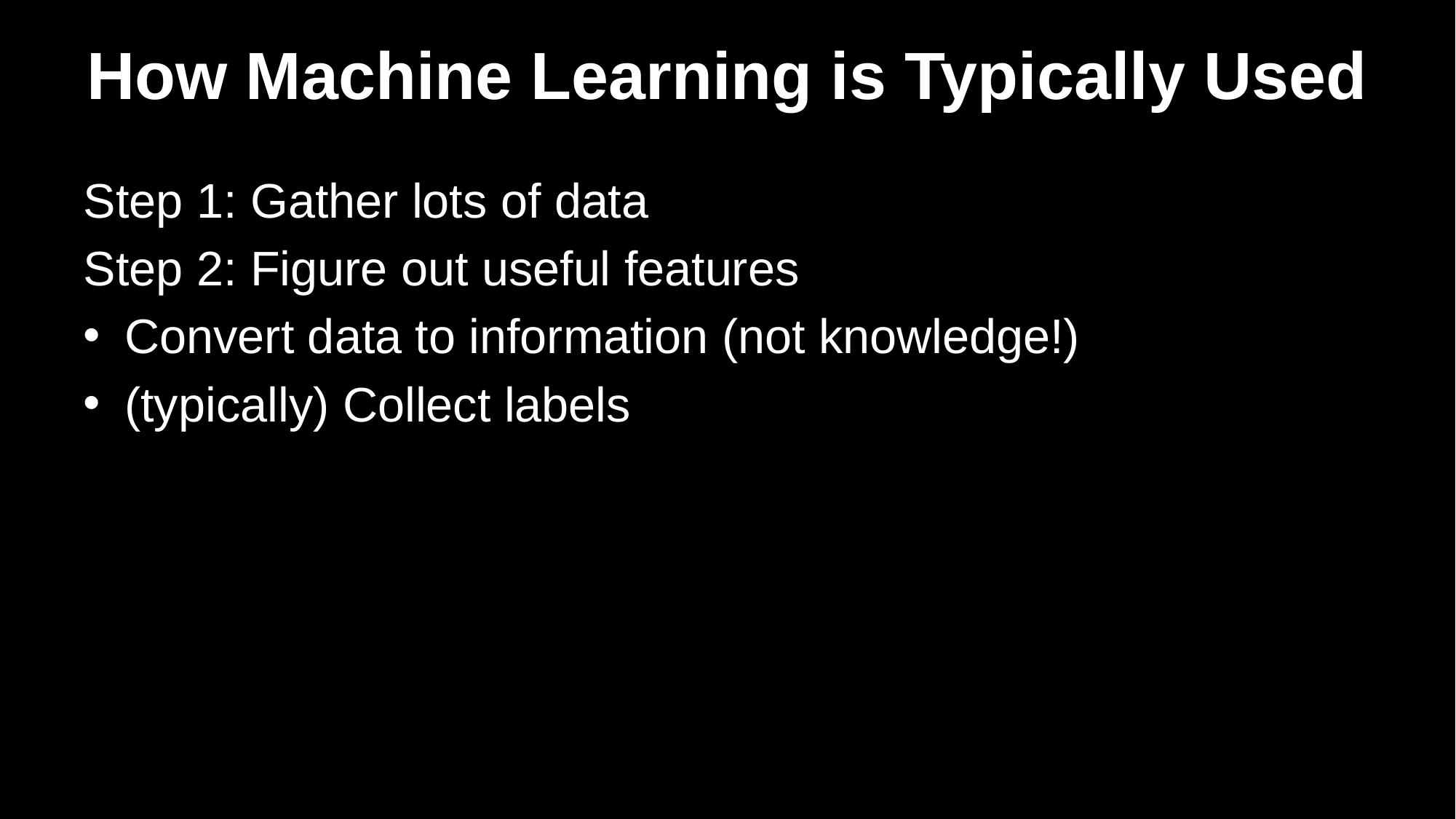

# How Machine Learning is Typically Used
Step 1: Gather lots of data
Step 2: Figure out useful features
Convert data to information (not knowledge!)
(typically) Collect labels